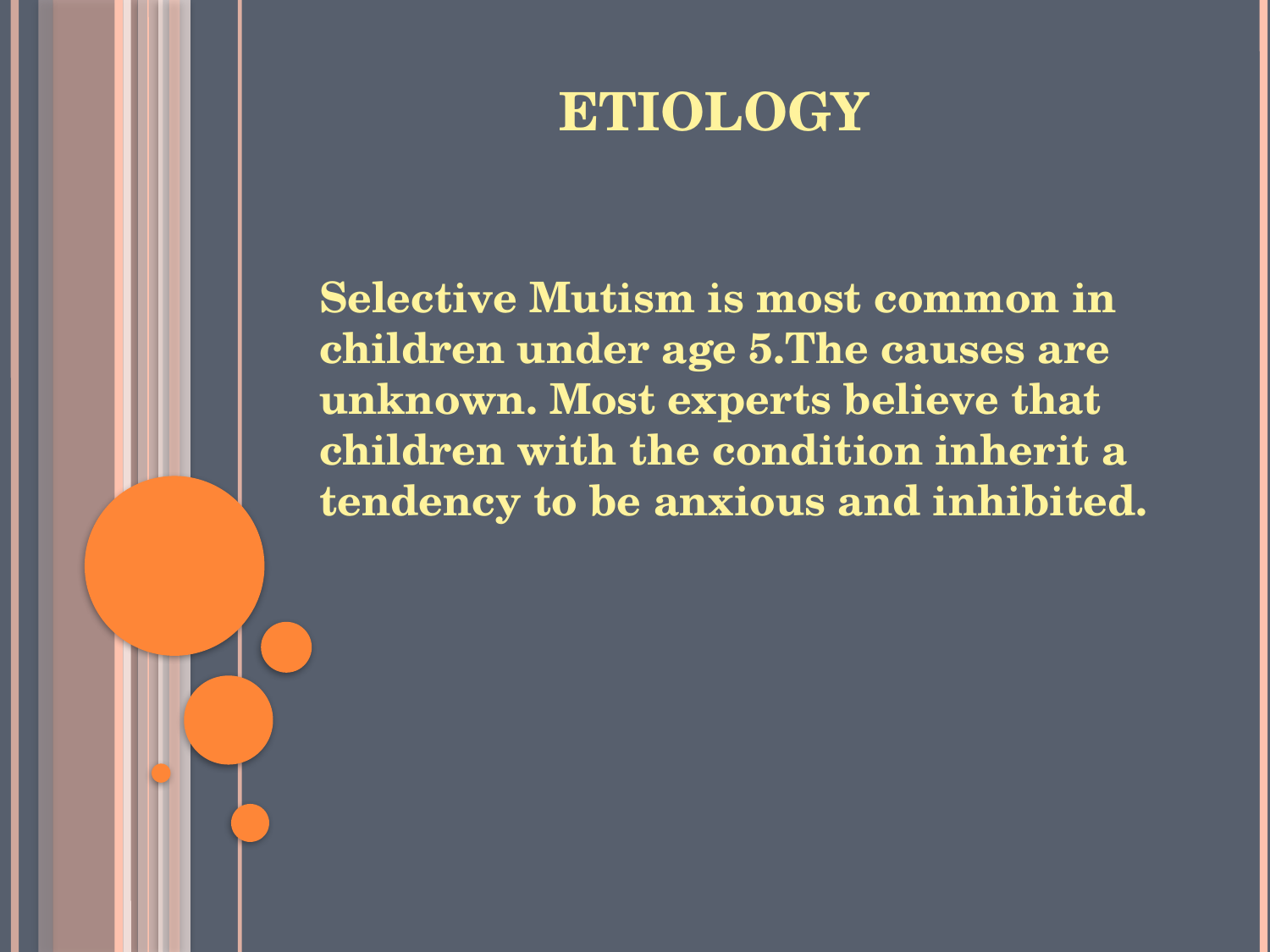

# Etiology
Selective Mutism is most common in children under age 5.The causes are unknown. Most experts believe that children with the condition inherit a tendency to be anxious and inhibited.